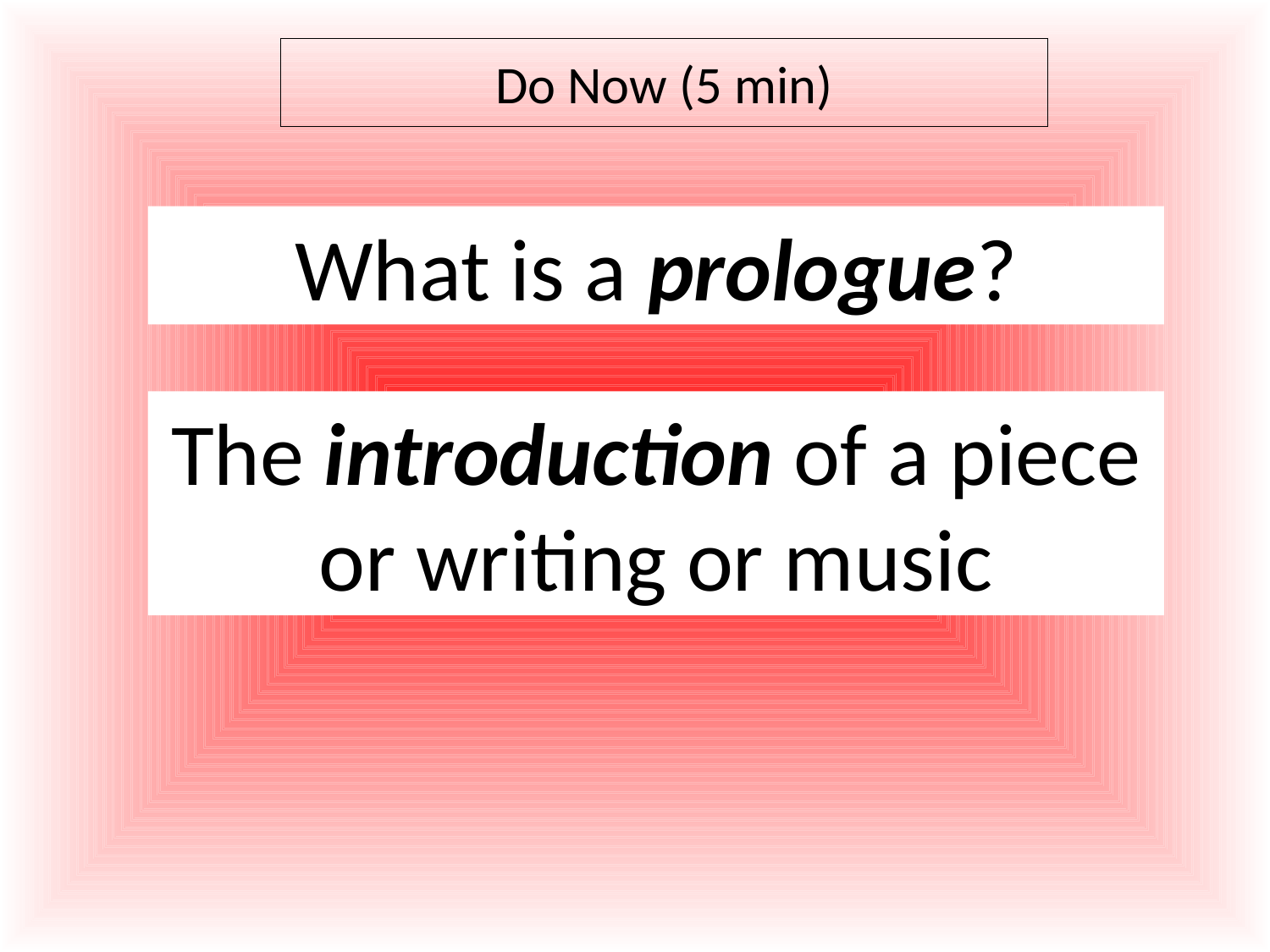

Do Now (5 min)
What is a prologue?
The introduction of a piece or writing or music